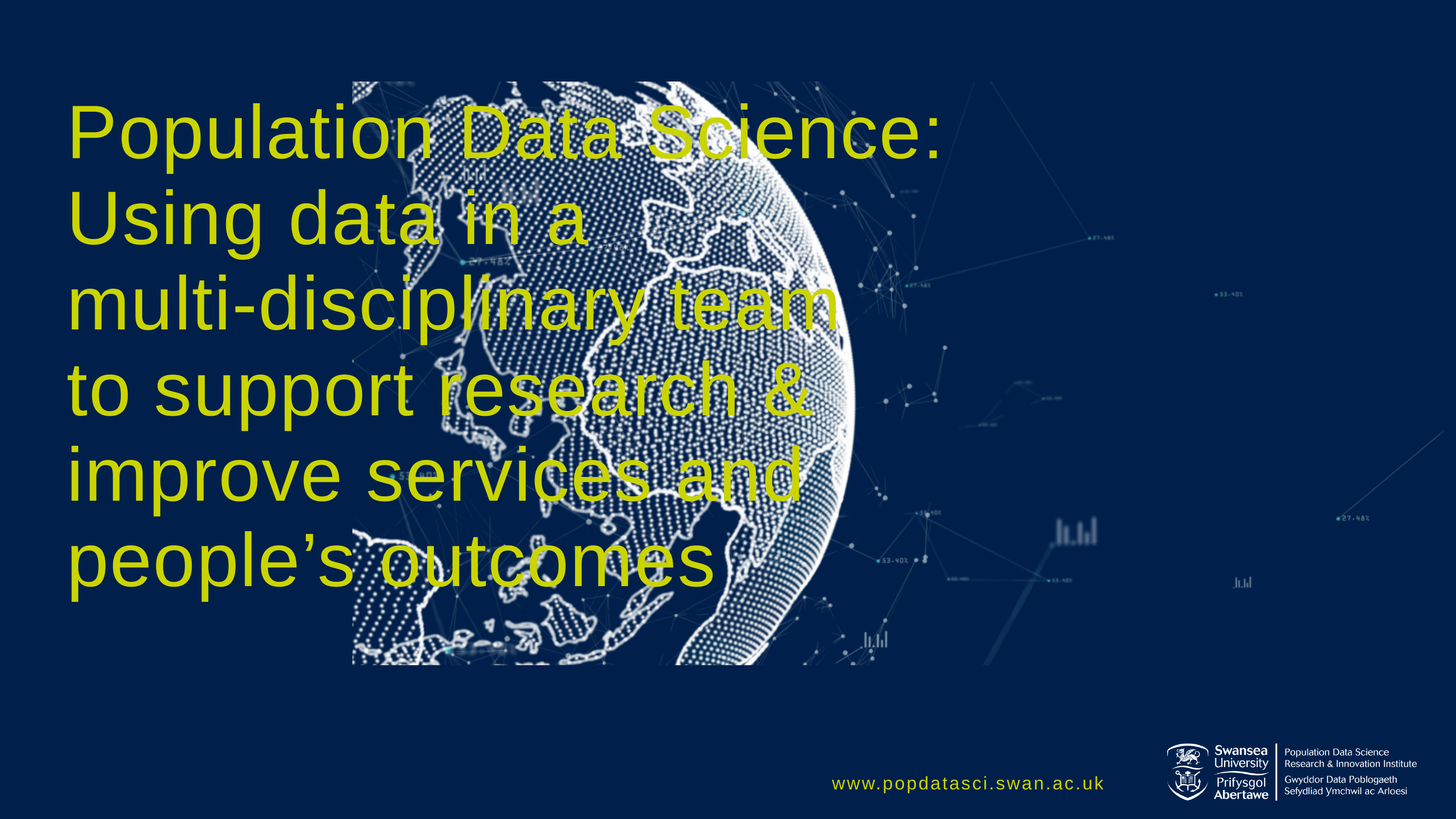

Population Data Science:
Using data in a
multi-disciplinary team
to support research &
improve services and people’s outcomes

www.popdatasci.swan.ac.uk